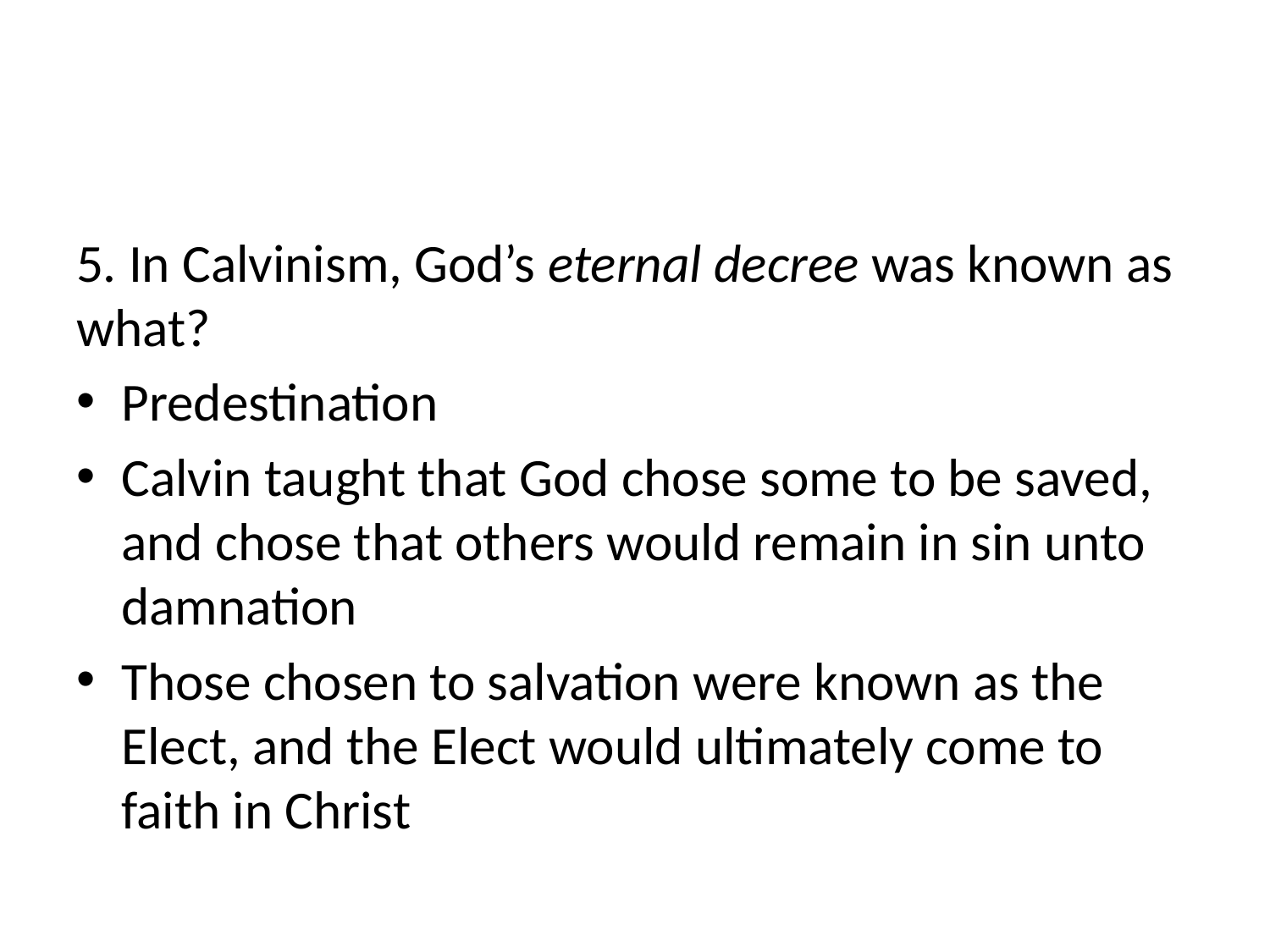

#
5. In Calvinism, God’s eternal decree was known as what?
Predestination
Calvin taught that God chose some to be saved, and chose that others would remain in sin unto damnation
Those chosen to salvation were known as the Elect, and the Elect would ultimately come to faith in Christ